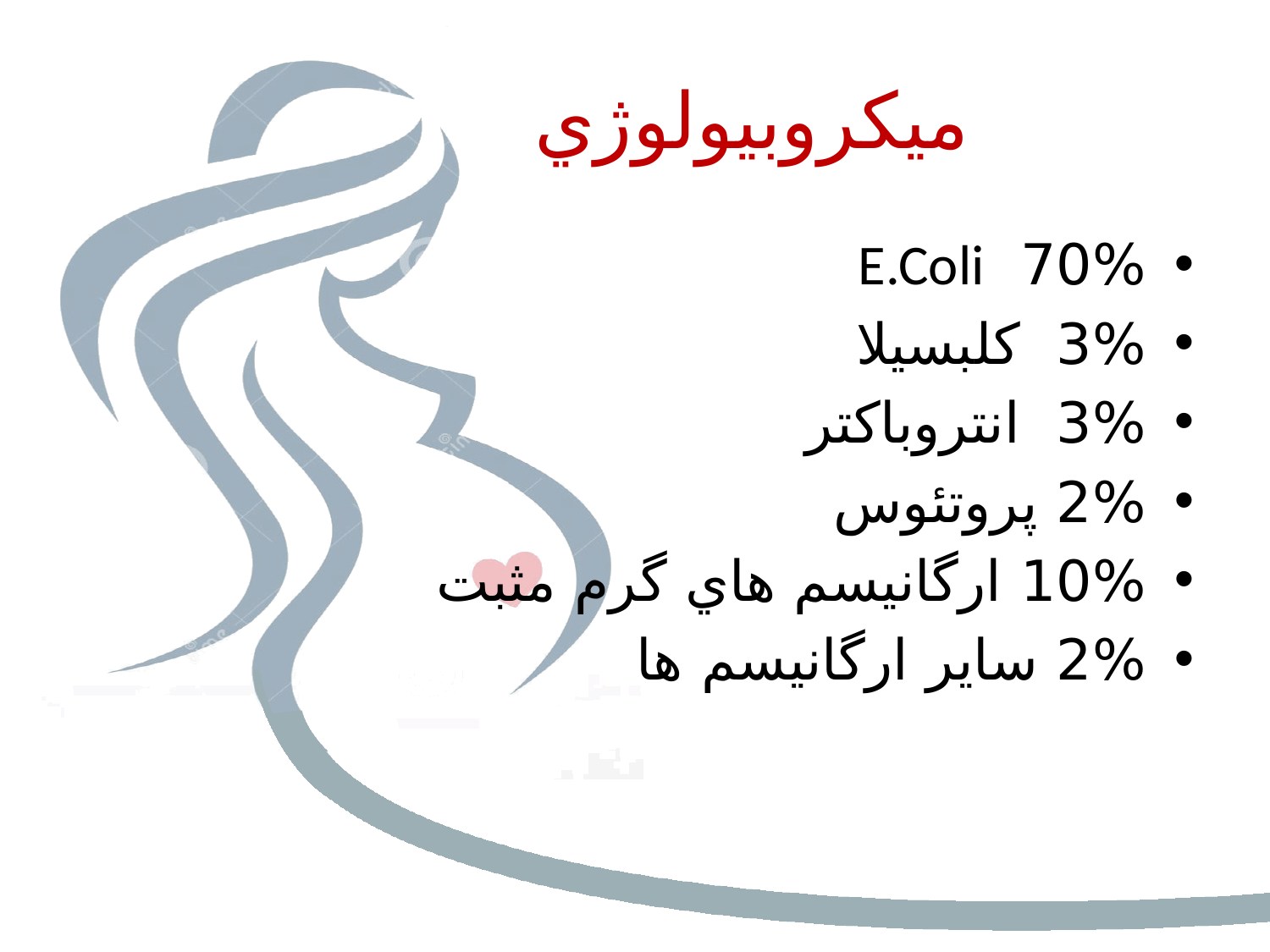

# ميكروبيولوژي
70%  E.Coli
3%  كلبسيلا
3%  انتروباكتر
2% پروتئوس
10% ارگانيسم هاي گرم مثبت
2% ساير ارگانيسم ها